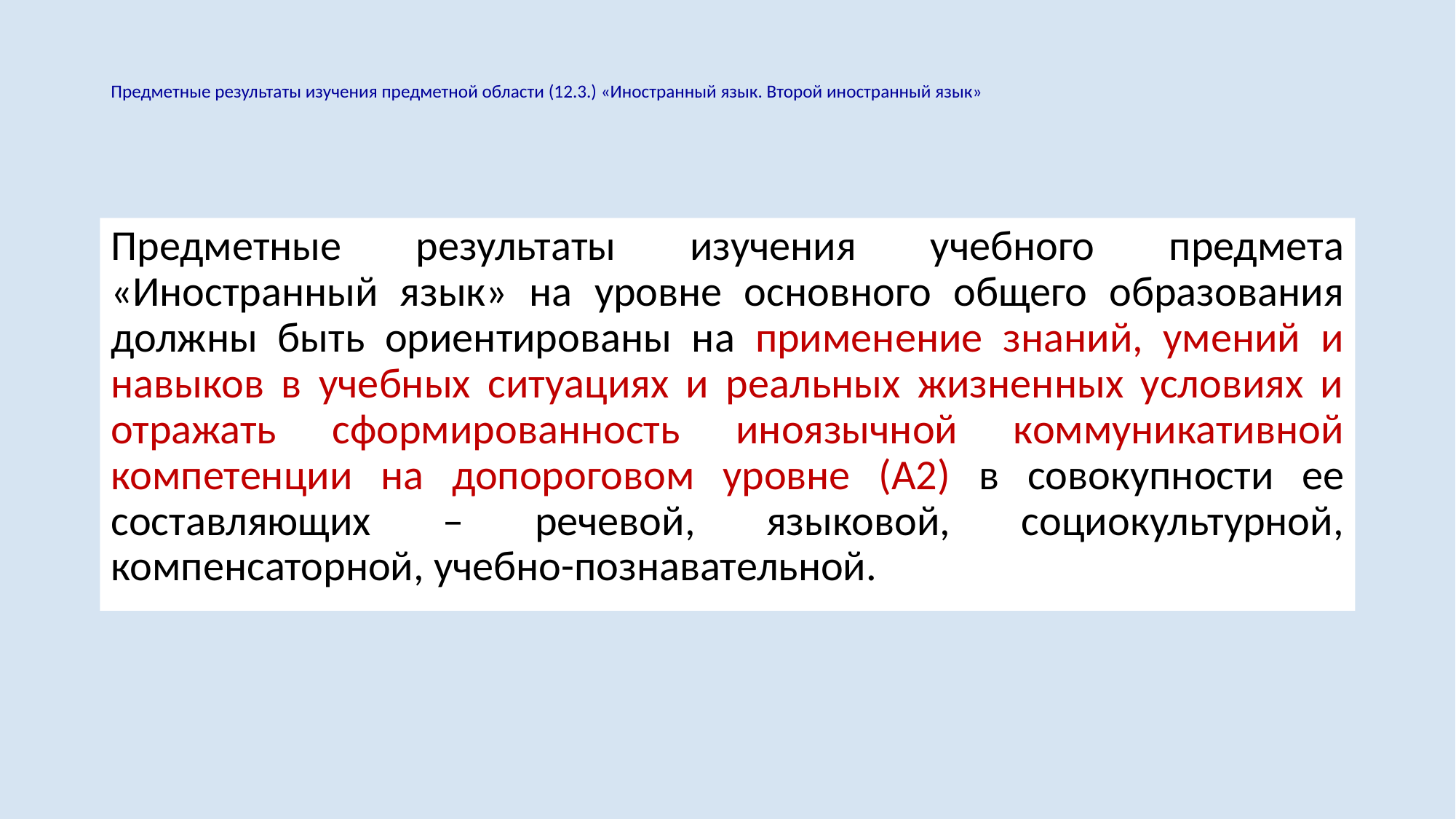

# Предметные результаты изучения предметной области (12.3.) «Иностранный язык. Второй иностранный язык»
Предметные результаты изучения учебного предмета «Иностранный язык» на уровне основного общего образования должны быть ориентированы на применение знаний, умений и навыков в учебных ситуациях и реальных жизненных условиях и отражать сформированность иноязычной коммуникативной компетенции на допороговом уровне (А2) в совокупности ее составляющих – речевой, языковой, социокультурной, компенсаторной, учебно-познавательной.